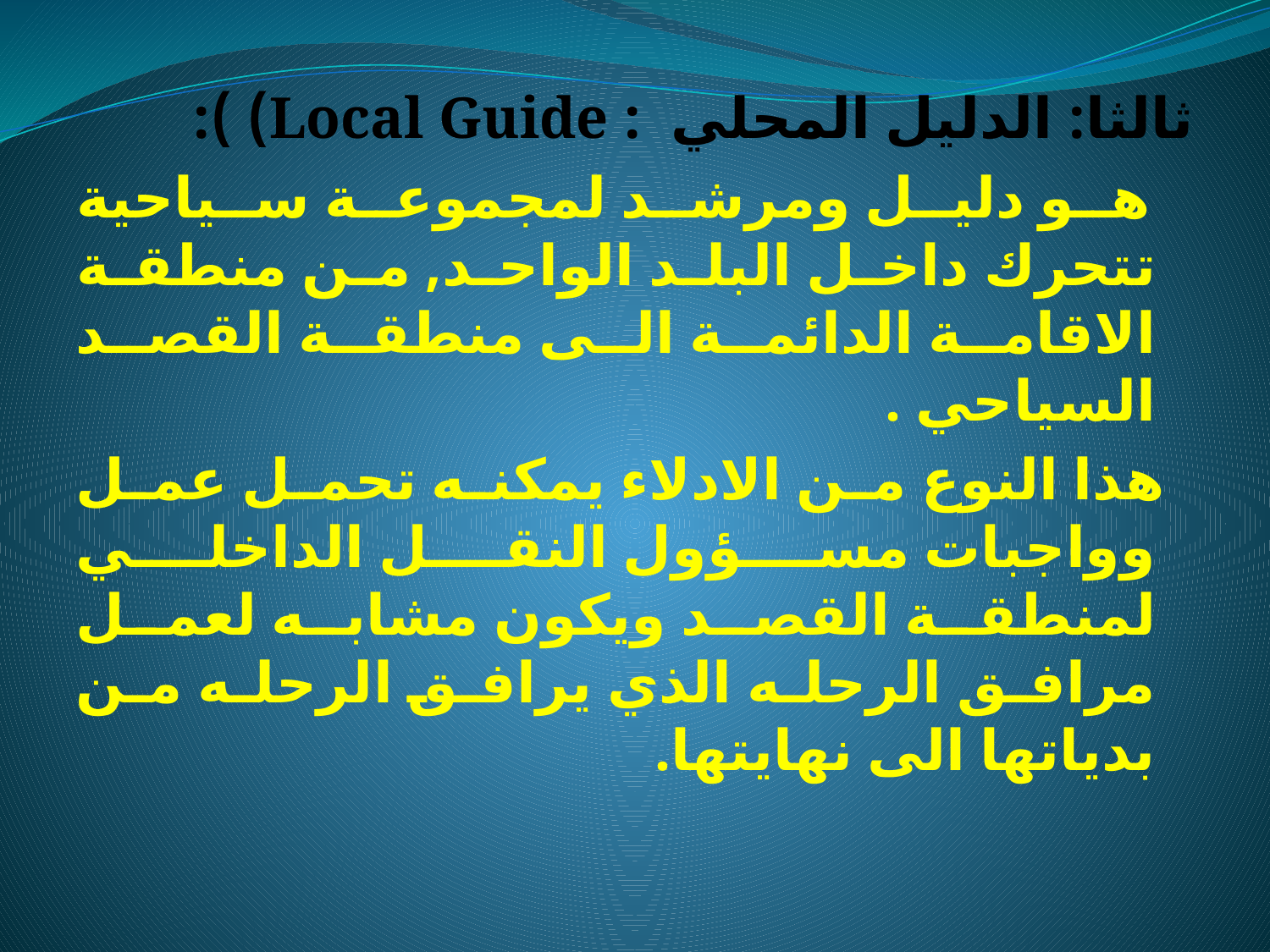

ثالثا: الدليل المحلي  : Local Guide) ):
   هو دليل ومرشد لمجموعة سياحية تتحرك داخل البلد الواحد, من منطقة الاقامة الدائمة الى منطقة القصد السياحي .
  هذا النوع من الادلاء يمكنه تحمل عمل وواجبات مسؤول النقل الداخلي لمنطقة القصد ويكون مشابه لعمل مرافق الرحله الذي يرافق الرحله من بدياتها الى نهايتها.